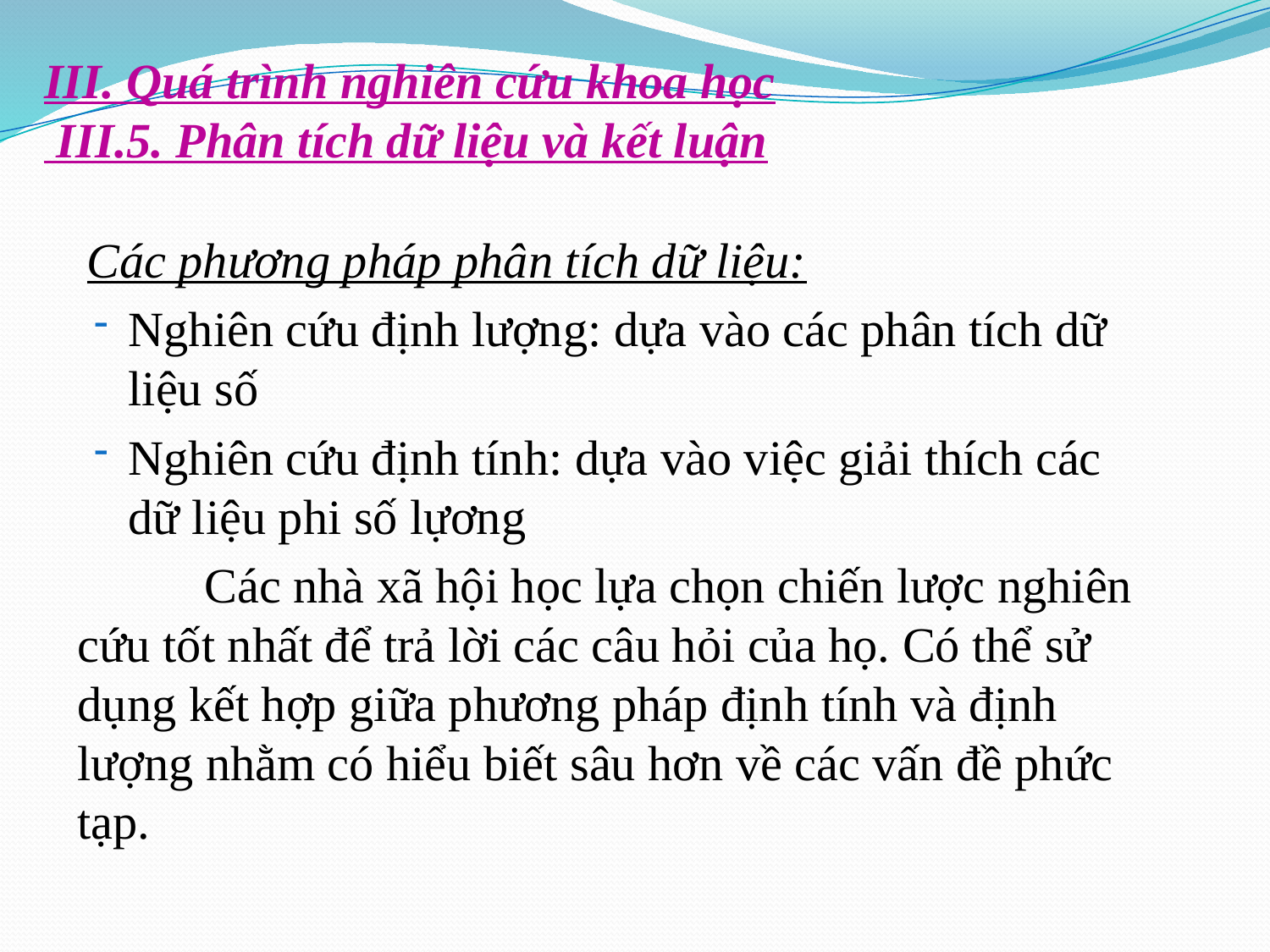

III. Quá trình nghiên cứu khoa học
 III.5. Phân tích dữ liệu và kết luận
    Các phương pháp phân tích dữ liệu:
Nghiên cứu định lượng: dựa vào các phân tích dữ liệu số
Nghiên cứu định tính: dựa vào việc giải thích các dữ liệu phi số lựơng
    	Các nhà xã hội học lựa chọn chiến lược nghiên cứu tốt nhất để trả lời các câu hỏi của họ. Có thể sử dụng kết hợp giữa phương pháp định tính và định lượng nhằm có hiểu biết sâu hơn về các vấn đề phức tạp.